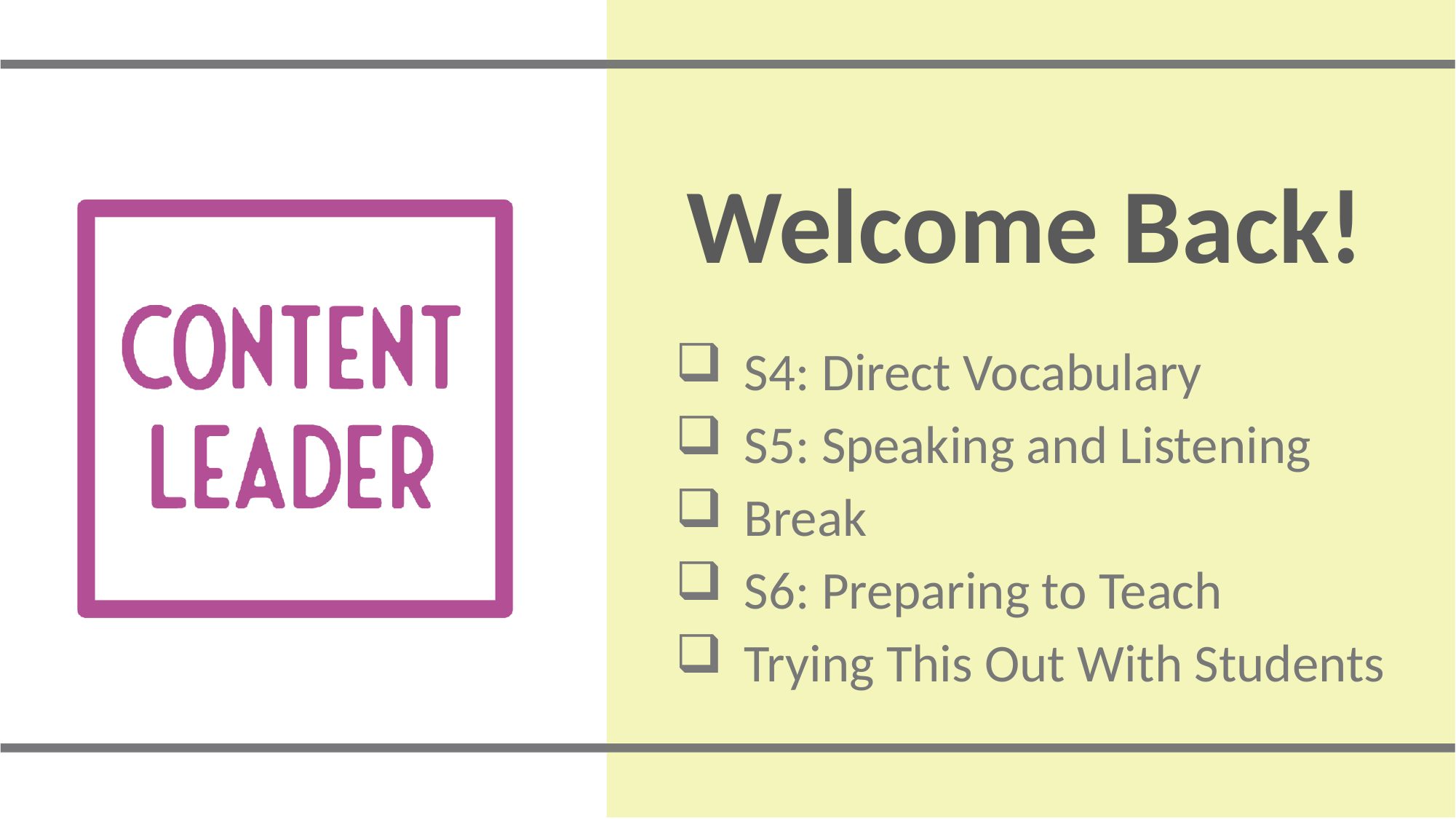

# Welcome Back!
S4: Direct Vocabulary
S5: Speaking and Listening
Break
S6: Preparing to Teach
Trying This Out With Students